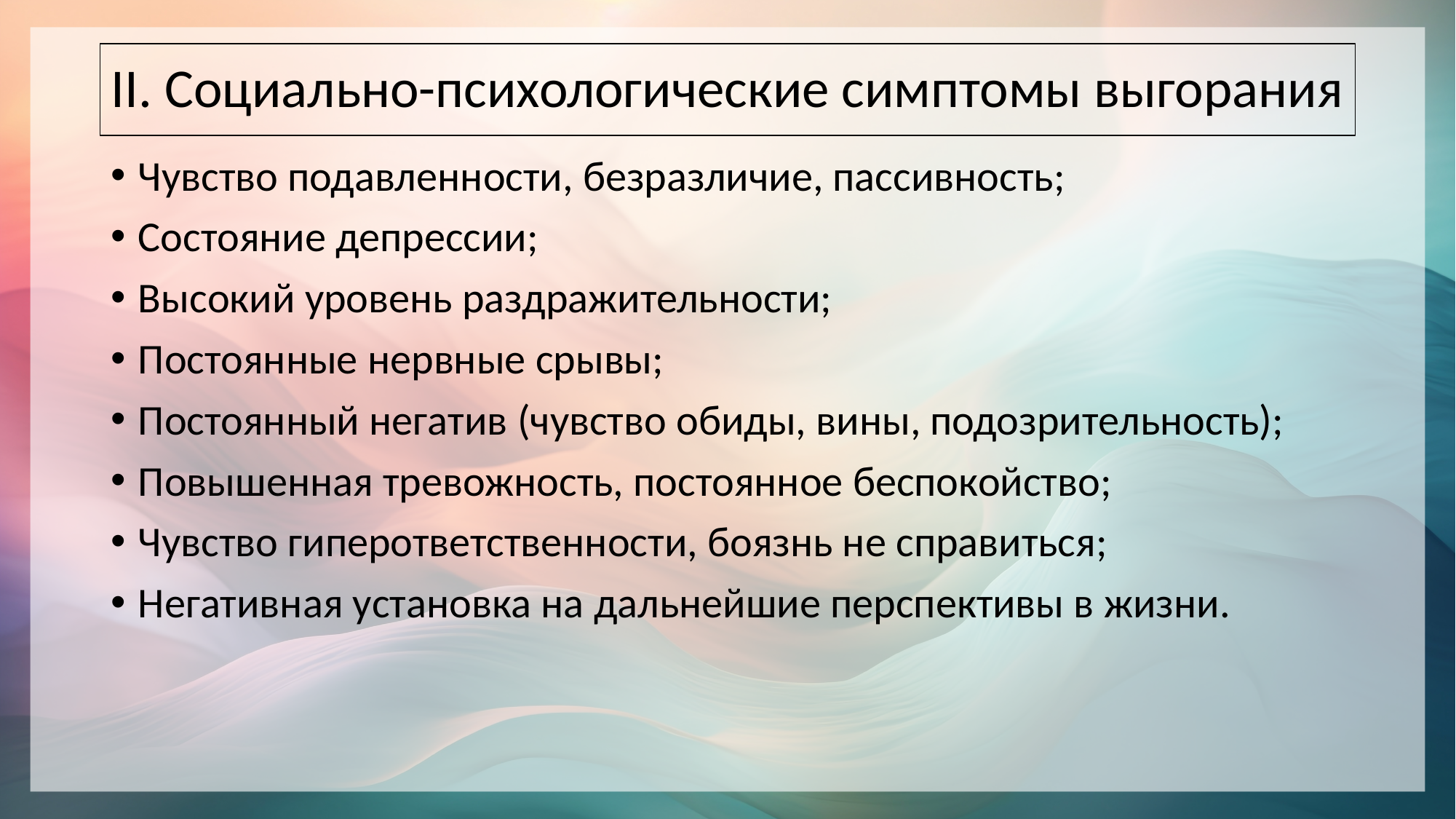

# II. Социально-психологические симптомы выгорания
Чувство подавленности, безразличие, пассивность;
Состояние депрессии;
Высокий уровень раздражительности;
Постоянные нервные срывы;
Постоянный негатив (чувство обиды, вины, подозрительность);
Повышенная тревожность, постоянное беспокойство;
Чувство гиперответственности, боязнь не справиться;
Негативная установка на дальнейшие перспективы в жизни.